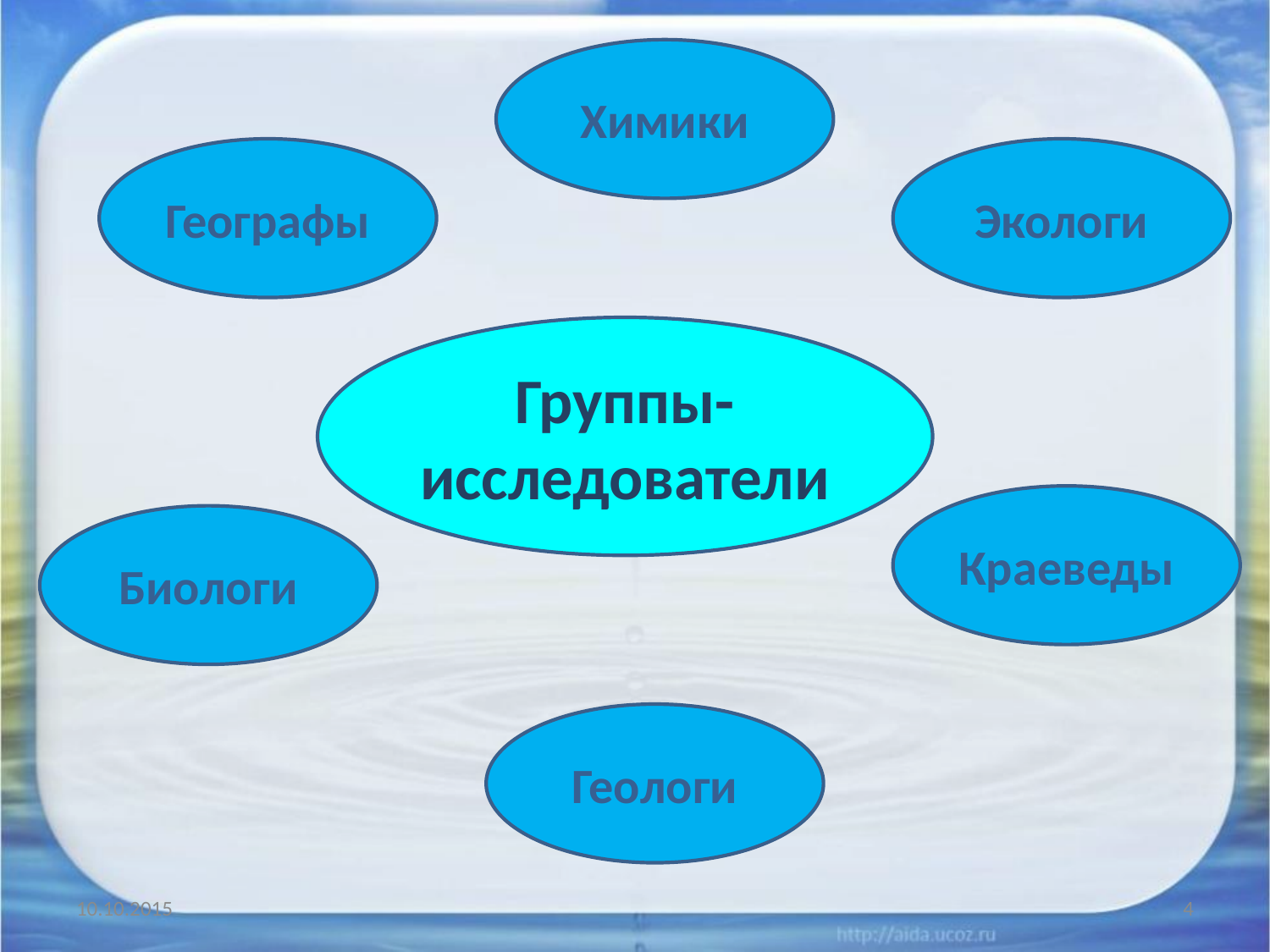

Химики
Географы
Экологи
Группы-
исследователи
Краеведы
Биологи
Геологи
10.10.2015
4